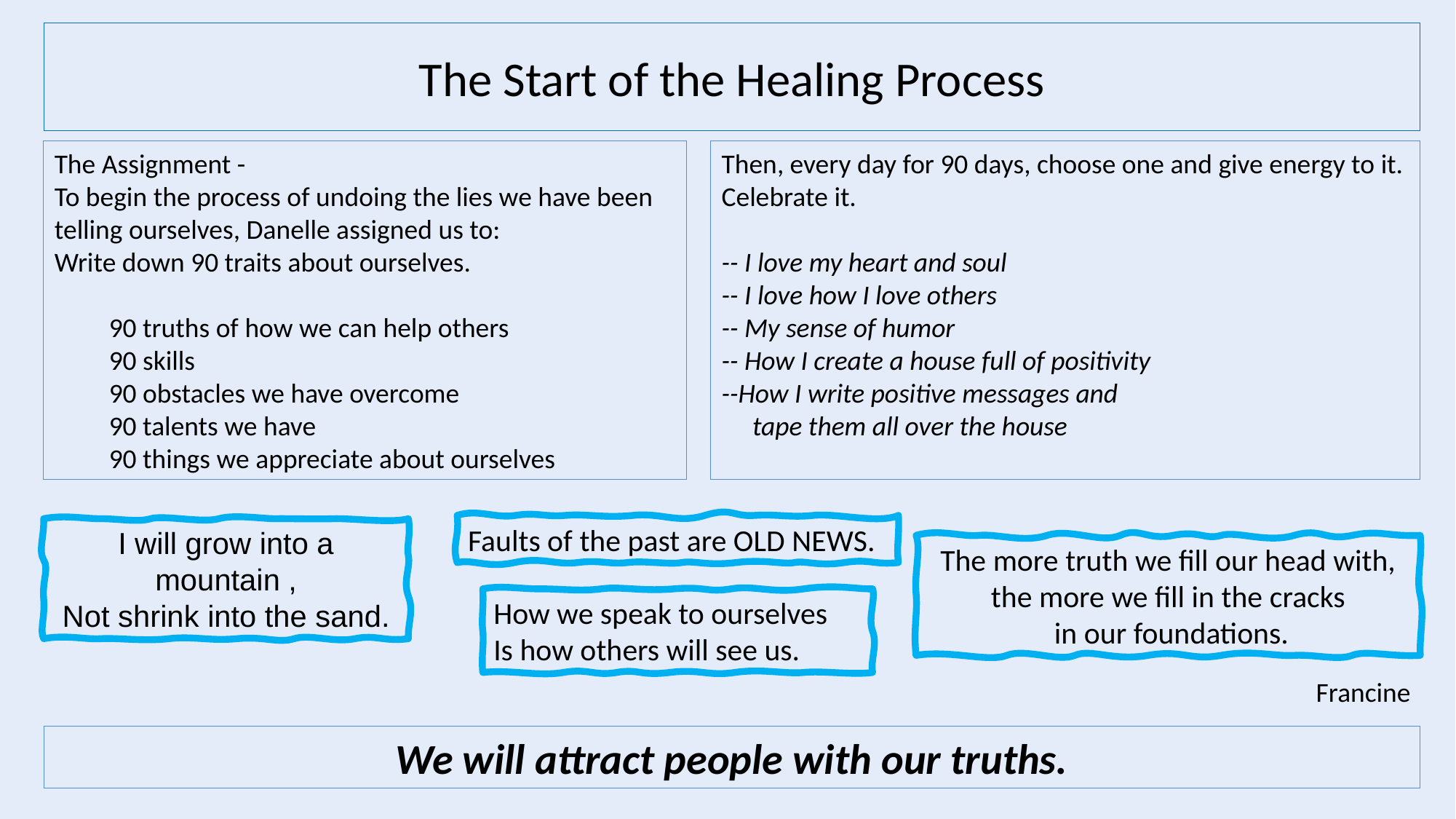

# The Start of the Healing Process
The Assignment -
To begin the process of undoing the lies we have been telling ourselves, Danelle assigned us to:
Write down 90 traits about ourselves.

90 truths of how we can help others
90 skills
90 obstacles we have overcome
90 talents we have
90 things we appreciate about ourselves
Then, every day for 90 days, choose one and give energy to it. Celebrate it.

-- I love my heart and soul
-- I love how I love others
-- My sense of humor
-- How I create a house full of positivity
--How I write positive messages and
     tape them all over the house

Faults of the past are OLD NEWS.
I will grow into a mountain ,
Not shrink into the sand.
The more truth we fill our head with,
the more we fill in the cracks
 in our foundations.
How we speak to ourselves
Is how others will see us.
Francine
We will attract people with our truths.